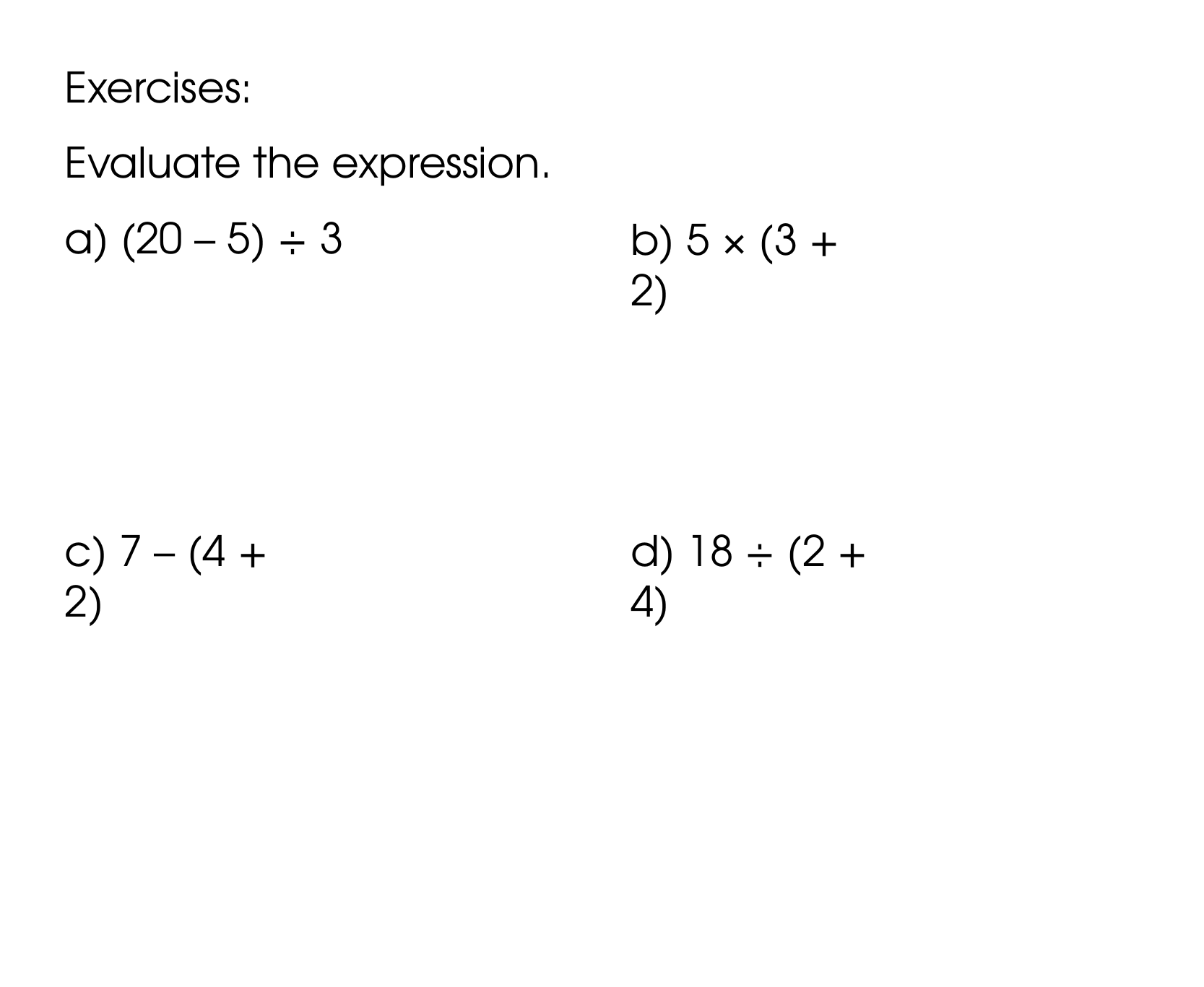

Exercises:
Evaluate the expression.
a) (20 – 5) ÷ 3
b) 5 × (3 + 2)
c) 7 – (4 + 2)
d) 18 ÷ (2 + 4)